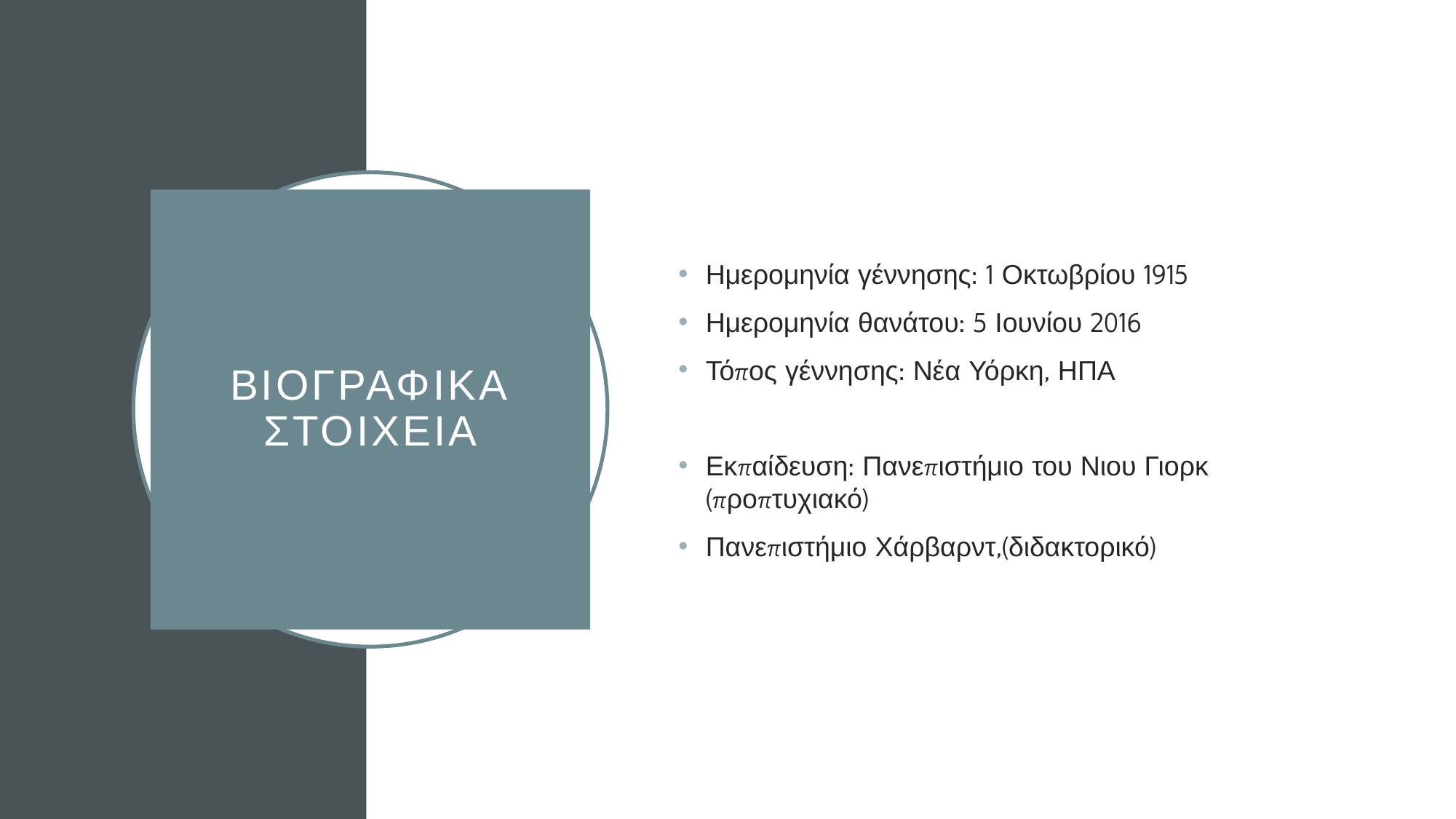

Ημερομηνία γέννησης: 1 Οκτωβρίου 1915
Ημερομηνία θανάτου: 5 Ιουνίου 2016
Τόπος γέννησης: Νέα Υόρκη, ΗΠΑ

Εκπαίδευση: Πανεπιστήμιο του Νιου Γιορκ (προπτυχιακό)
Πανεπιστήμιο Χάρβαρντ,(διδακτορικό)

# Βιογραφικα στοιχεια